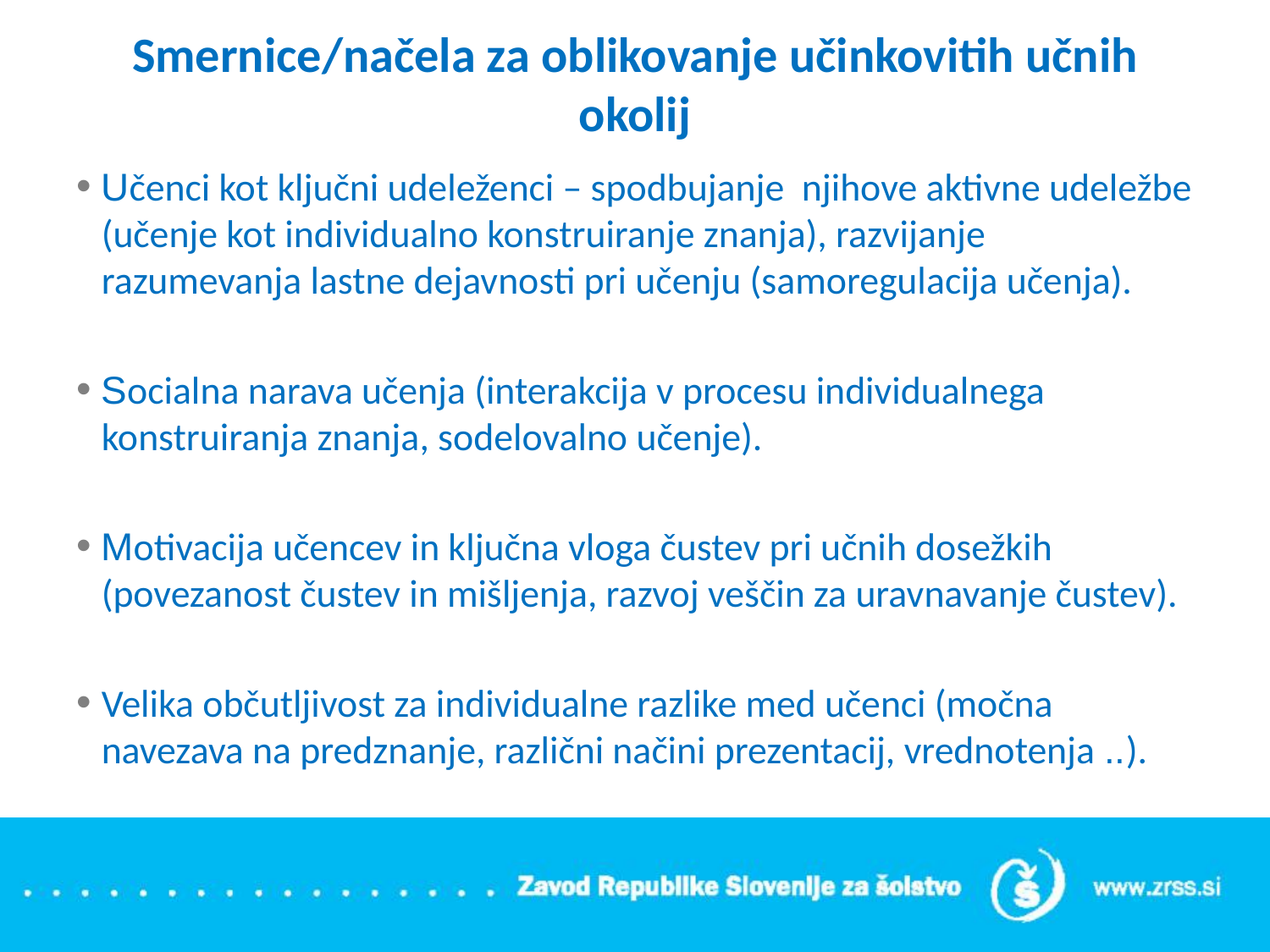

# Smernice/načela za oblikovanje učinkovitih učnih okolij
Učenci kot ključni udeleženci – spodbujanje  njihove aktivne udeležbe (učenje kot individualno konstruiranje znanja), razvijanje razumevanja lastne dejavnosti pri učenju (samoregulacija učenja).

Socialna narava učenja (interakcija v procesu individualnega konstruiranja znanja, sodelovalno učenje).

Motivacija učencev in ključna vloga čustev pri učnih dosežkih (povezanost čustev in mišljenja, razvoj veščin za uravnavanje čustev).

Velika občutljivost za individualne razlike med učenci (močna navezava na predznanje, različni načini prezentacij, vrednotenja ..).